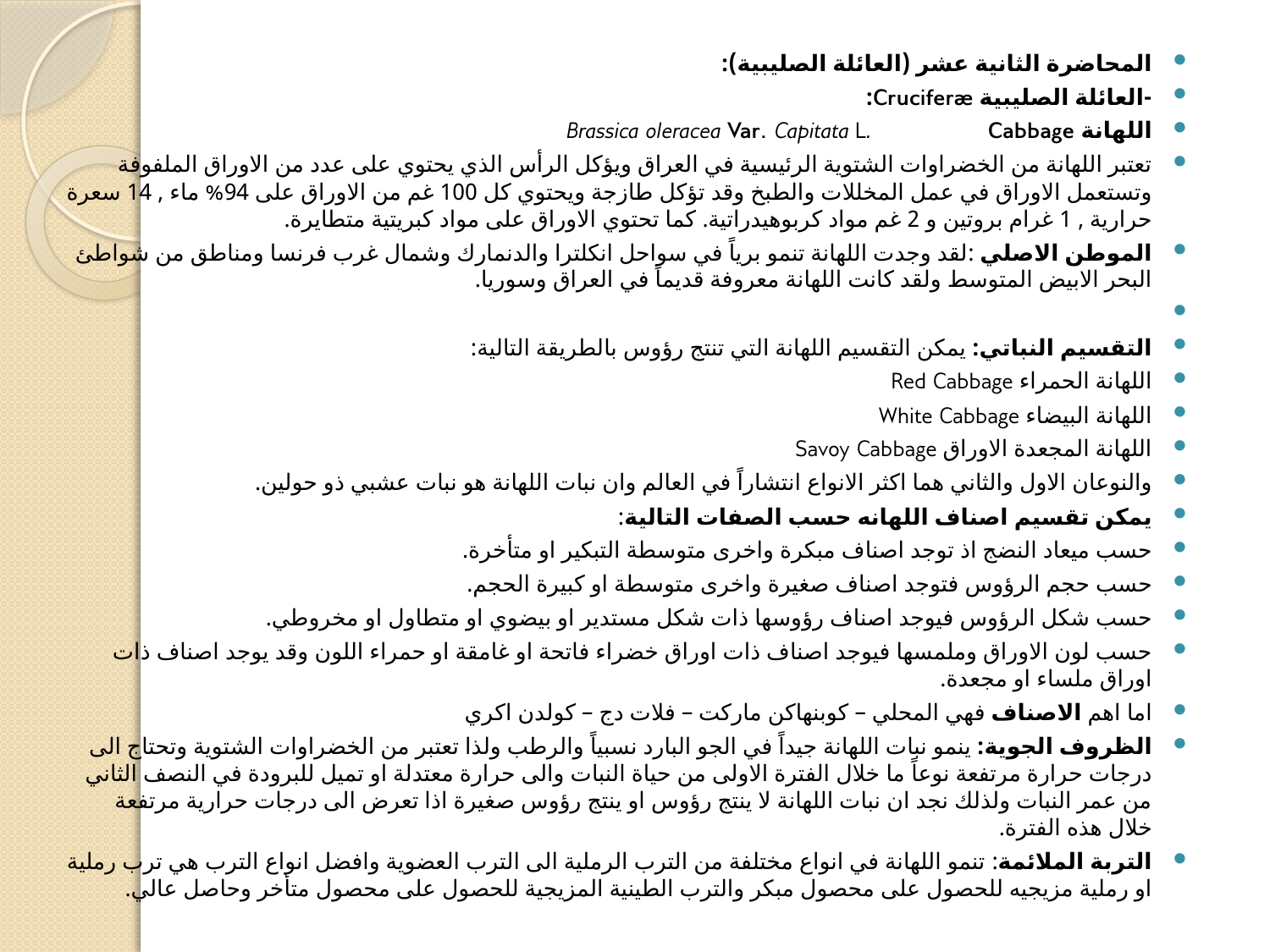

#
المحاضرة الثانية عشر (العائلة الصليبية):
-العائلة الصليبية Cruciferae:
اللهانة Brassica oleracea Var. Capitata L.                Cabbage
تعتبر اللهانة من الخضراوات الشتوية الرئيسية في العراق ويؤكل الرأس الذي يحتوي على عدد من الاوراق الملفوفة وتستعمل الاوراق في عمل المخللات والطبخ وقد تؤكل طازجة ويحتوي كل 100 غم من الاوراق على 94% ماء , 14 سعرة حرارية , 1 غرام بروتين و 2 غم مواد كربوهيدراتية. كما تحتوي الاوراق على مواد كبريتية متطايرة.
الموطن الاصلي :لقد وجدت اللهانة تنمو برياً في سواحل انكلترا والدنمارك وشمال غرب فرنسا ومناطق من شواطئ البحر الابيض المتوسط ولقد كانت اللهانة معروفة قديماً في العراق وسوريا.

التقسيم النباتي: يمكن التقسيم اللهانة التي تنتج رؤوس بالطريقة التالية:
اللهانة الحمراء Red Cabbage
اللهانة البيضاء White Cabbage
اللهانة المجعدة الاوراق Savoy Cabbage
والنوعان الاول والثاني هما اكثر الانواع انتشاراً في العالم وان نبات اللهانة هو نبات عشبي ذو حولين.
يمكن تقسيم اصناف اللهانه حسب الصفات التالية:
حسب ميعاد النضج اذ توجد اصناف مبكرة واخرى متوسطة التبكير او متأخرة.
حسب حجم الرؤوس فتوجد اصناف صغيرة واخرى متوسطة او كبيرة الحجم.
حسب شكل الرؤوس فيوجد اصناف رؤوسها ذات شكل مستدير او بيضوي او متطاول او مخروطي.
حسب لون الاوراق وملمسها فيوجد اصناف ذات اوراق خضراء فاتحة او غامقة او حمراء اللون وقد يوجد اصناف ذات اوراق ملساء او مجعدة.
اما اهم الاصناف فهي المحلي – كوبنهاكن ماركت – فلات دج – كولدن اكري
الظروف الجوية: ينمو نبات اللهانة جيداً في الجو البارد نسبياً والرطب ولذا تعتبر من الخضراوات الشتوية وتحتاج الى درجات حرارة مرتفعة نوعاً ما خلال الفترة الاولى من حياة النبات والى حرارة معتدلة او تميل للبرودة في النصف الثاني من عمر النبات ولذلك نجد ان نبات اللهانة لا ينتج رؤوس او ينتج رؤوس صغيرة اذا تعرض الى درجات حرارية مرتفعة خلال هذه الفترة.
التربة الملائمة: تنمو اللهانة في انواع مختلفة من الترب الرملية الى الترب العضوية وافضل انواع الترب هي ترب رملية او رملية مزيجيه للحصول على محصول مبكر والترب الطينية المزيجية للحصول على محصول متأخر وحاصل عالي.